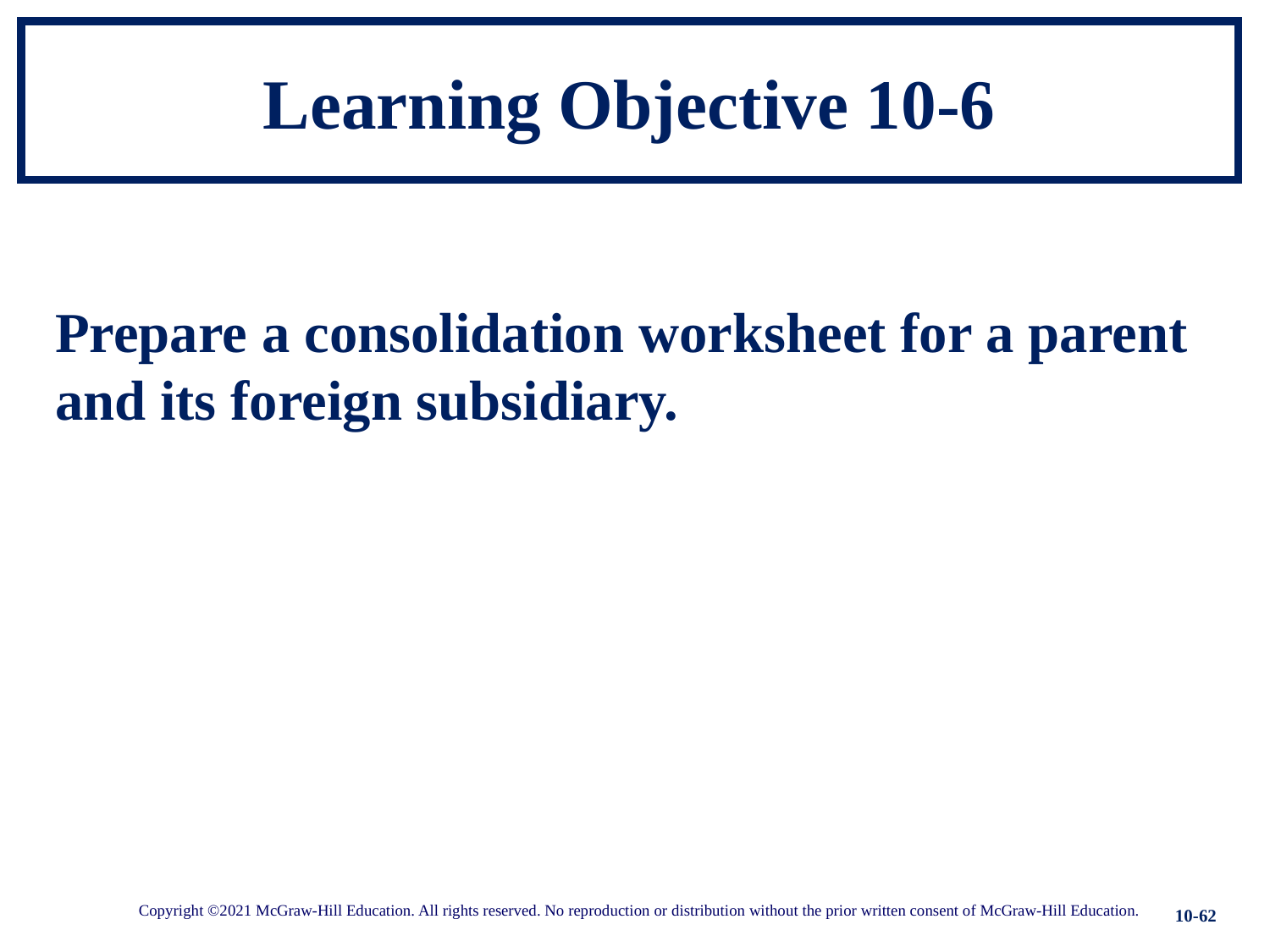

# Learning Objective 10-6

Prepare a consolidation worksheet for a parent and its foreign subsidiary.

10-62
Copyright ©2021 McGraw-Hill Education. All rights reserved. No reproduction or distribution without the prior written consent of McGraw-Hill Education.